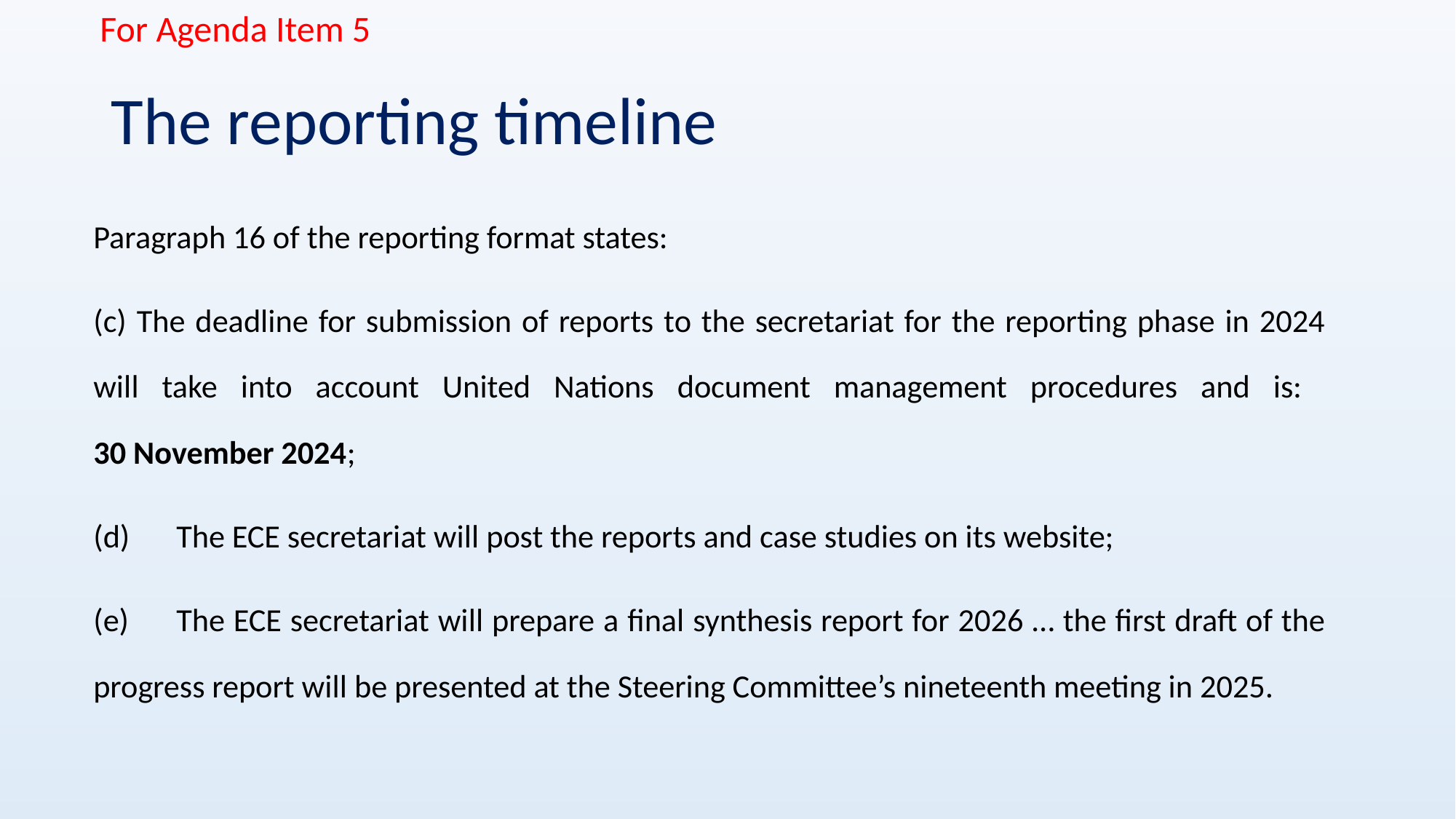

For Agenda Item 5
# The reporting timeline
Paragraph 16 of the reporting format states:
(c) The deadline for submission of reports to the secretariat for the reporting phase in 2024 will take into account United Nations document management procedures and is:
30 November 2024;
(d)	The ECE secretariat will post the reports and case studies on its website;
(e)	The ECE secretariat will prepare a final synthesis report for 2026 … the first draft of the progress report will be presented at the Steering Committee’s nineteenth meeting in 2025.